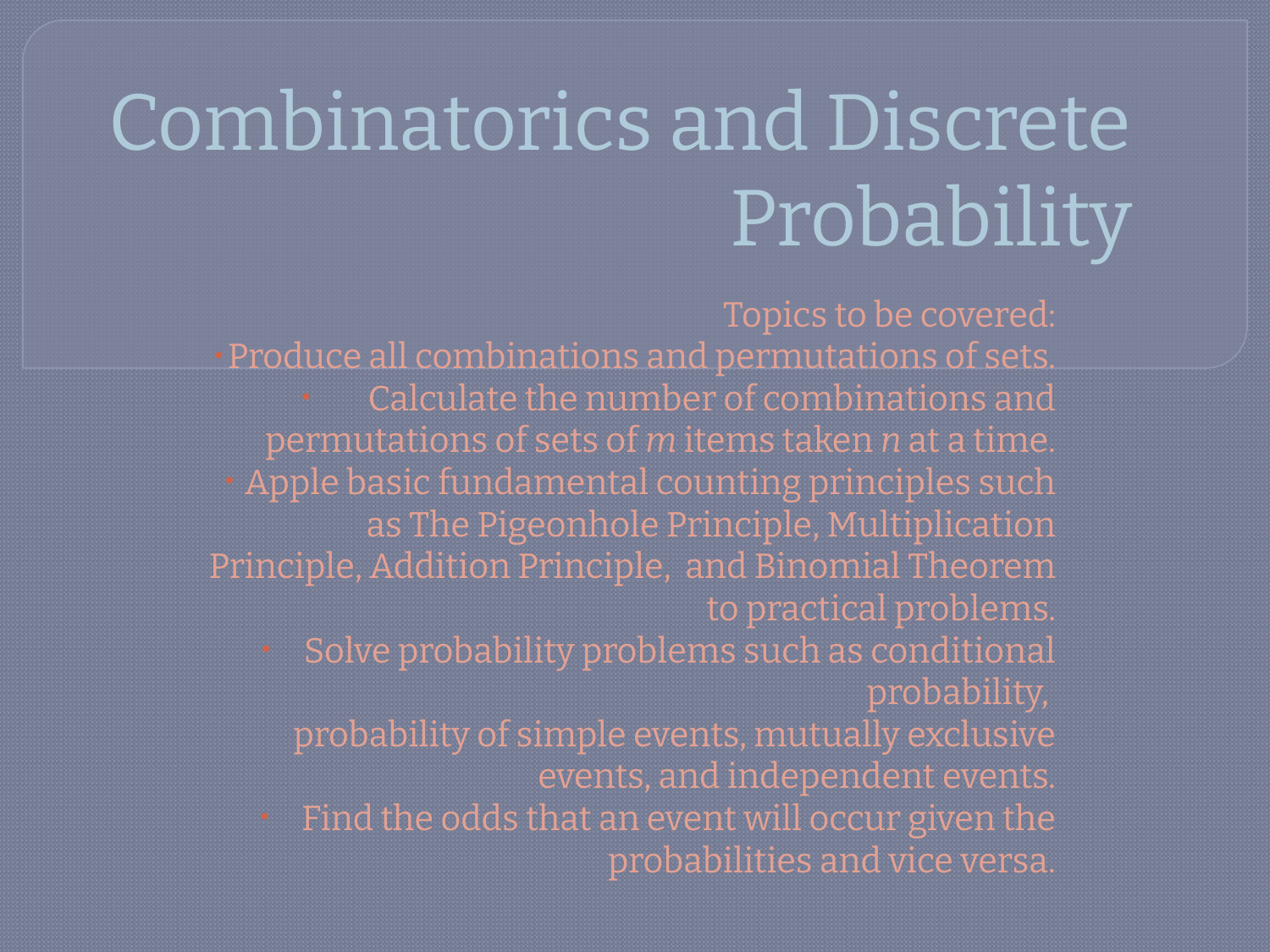

# Combinatorics and Discrete Probability
Topics to be covered:
Produce all combinations and permutations of sets.
Calculate the number of combinations and permutations of sets of m items taken n at a time.
Apple basic fundamental counting principles such as The Pigeonhole Principle, Multiplication Principle, Addition Principle,  and Binomial Theorem to practical problems.
Solve probability problems such as conditional probability,
probability of simple events, mutually exclusive events, and independent events.
Find the odds that an event will occur given the probabilities and vice versa.